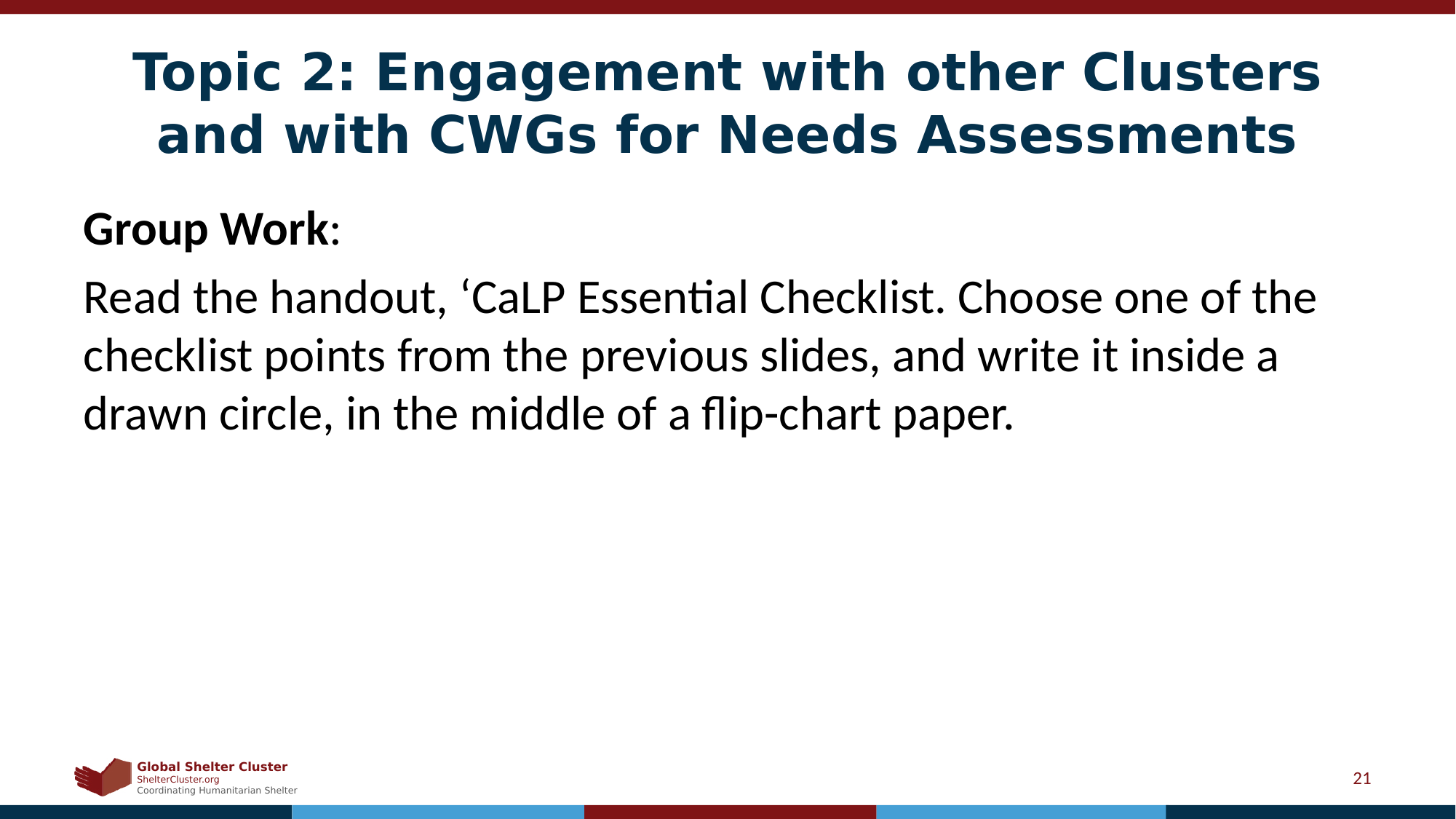

# Topic 2: Engagement with other Clusters and with CWGs for Needs Assessments
Group Work:
Read the handout, ‘CaLP Essential Checklist. Choose one of the checklist points from the previous slides, and write it inside a drawn circle, in the middle of a flip-chart paper.
21